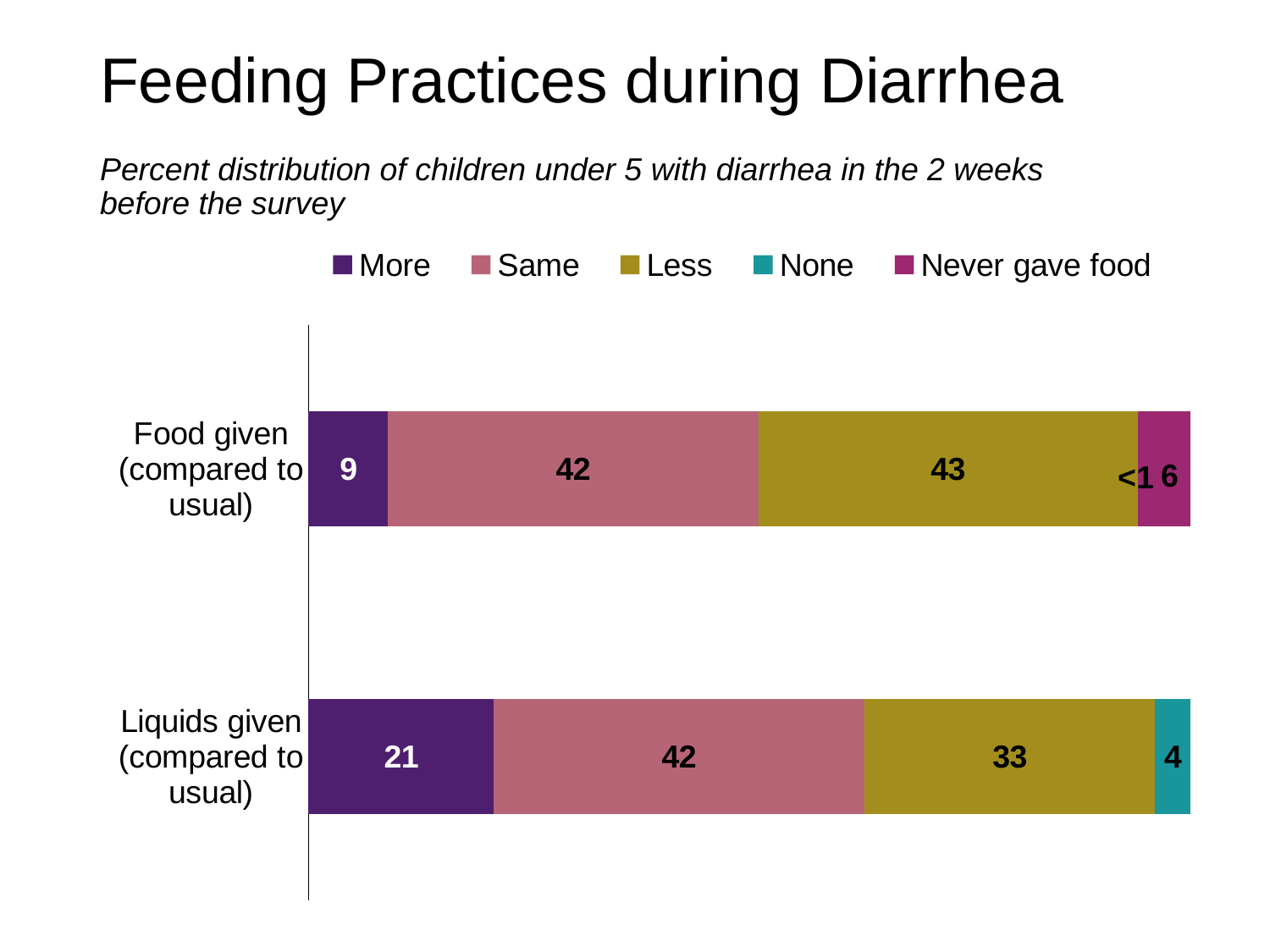

# Feeding Practices during Diarrhea
Percent distribution of children under 5 with diarrhea in the 2 weeks before the survey

### Chart

| Category | More | Same | Less | None | Never gave food |
|---|---|---|---|---|---|
| Liquids given (compared to usual) | 21.0 | 42.0 | 33.0 | 4.0 | 0.0 |
| Food given (compared to usual) | 9.0 | 42.0 | 43.0 | 0.0 | 6.0 |
<1